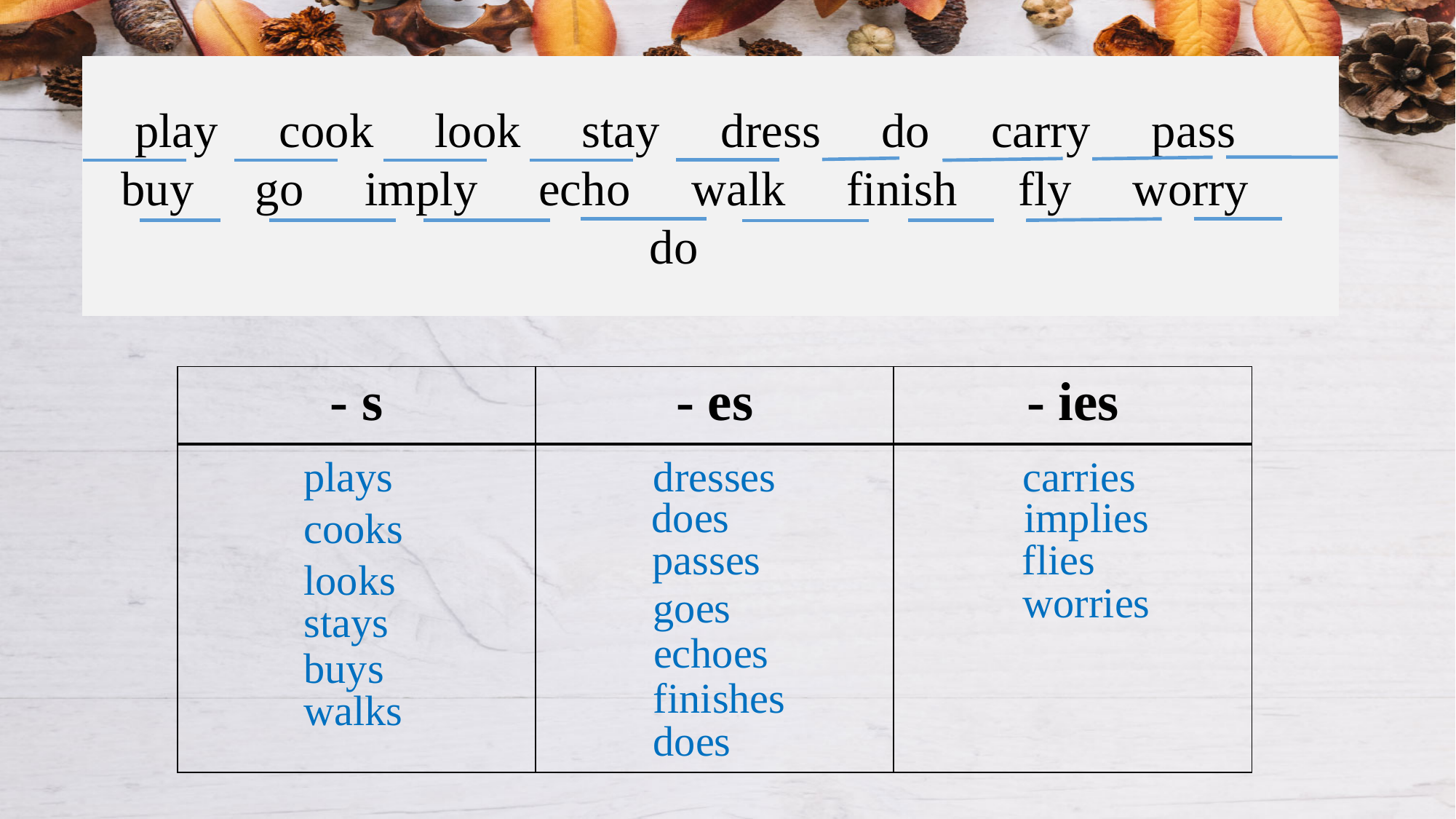

play     cook     look     stay     dress     do     carry     pass     buy     go     imply     echo     walk     finish     fly     worry     do
| - s | - es | - ies |
| --- | --- | --- |
|  |  |  |
plays
dresses
carries
does
implies
cooks
passes
flies
looks
worries
goes
stays
echoes
buys
finishes
walks
does